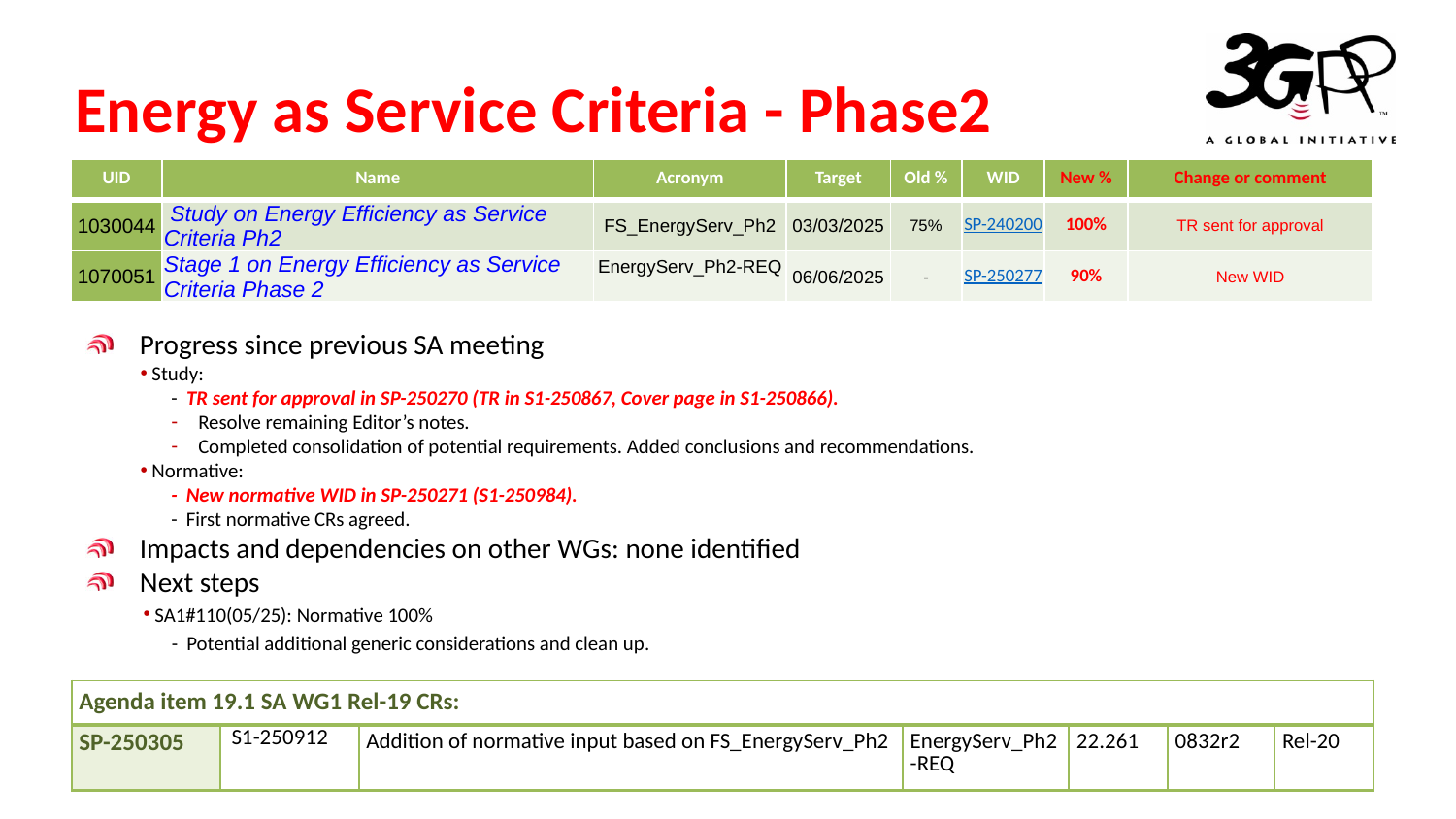

# Energy as Service Criteria - Phase2
| UID | Name | Acronym | Target | Old % | WID | New % | Change or comment |
| --- | --- | --- | --- | --- | --- | --- | --- |
| 1030044 | Study on Energy Efficiency as Service Criteria Ph2 | FS\_EnergyServ\_Ph2 | 03/03/2025 | 75% | SP-240200 | 100% | TR sent for approval |
| 1070051 | Stage 1 on Energy Efficiency as Service Criteria Phase 2 | EnergyServ\_Ph2-REQ | 06/06/2025 | - | SP-250277 | 90% | New WID |
Progress since previous SA meeting
 Study:
-  TR sent for approval in SP-250270 (TR in S1-250867, Cover page in S1-250866).
Resolve remaining Editor’s notes.
Completed consolidation of potential requirements. Added conclusions and recommendations.
 Normative:
-  New normative WID in SP-250271 (S1-250984).
-  First normative CRs agreed.
Impacts and dependencies on other WGs: none identified
Next steps
 SA1#110(05/25): Normative 100%
-  Potential additional generic considerations and clean up.
| Agenda item 19.1 SA WG1 Rel-19 CRs: |  |  |  |  |  |  |
| --- | --- | --- | --- | --- | --- | --- |
| SP-250305 | S1-250912 | Addition of normative input based on FS\_EnergyServ\_Ph2 | EnergyServ\_Ph2-REQ | 22.261 | 0832r2 | Rel-20 |